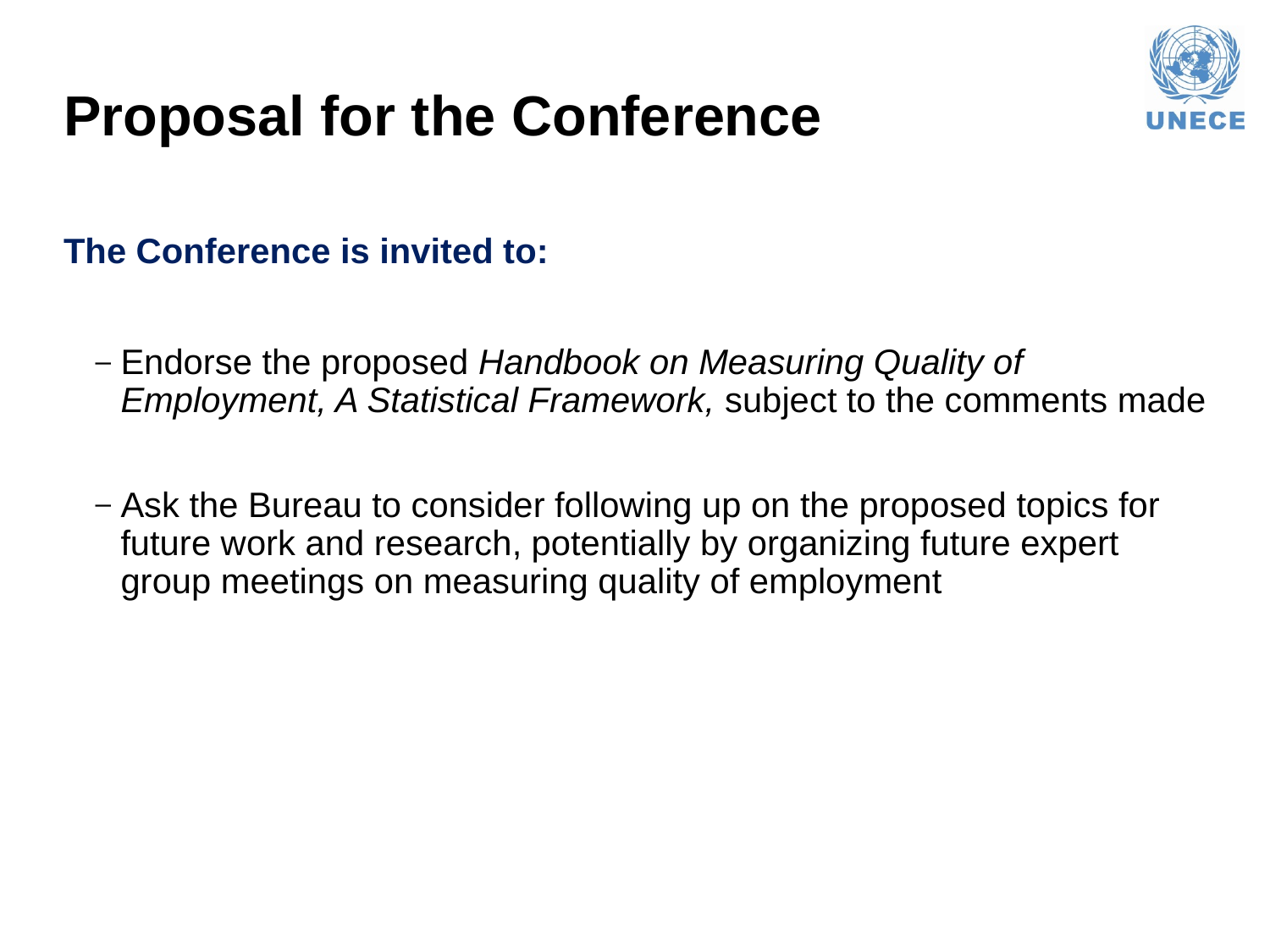

# Proposal for the Conference
The Conference is invited to:

Endorse the proposed Handbook on Measuring Quality of Employment, A Statistical Framework, subject to the comments made

Ask the Bureau to consider following up on the proposed topics for future work and research, potentially by organizing future expert group meetings on measuring quality of employment